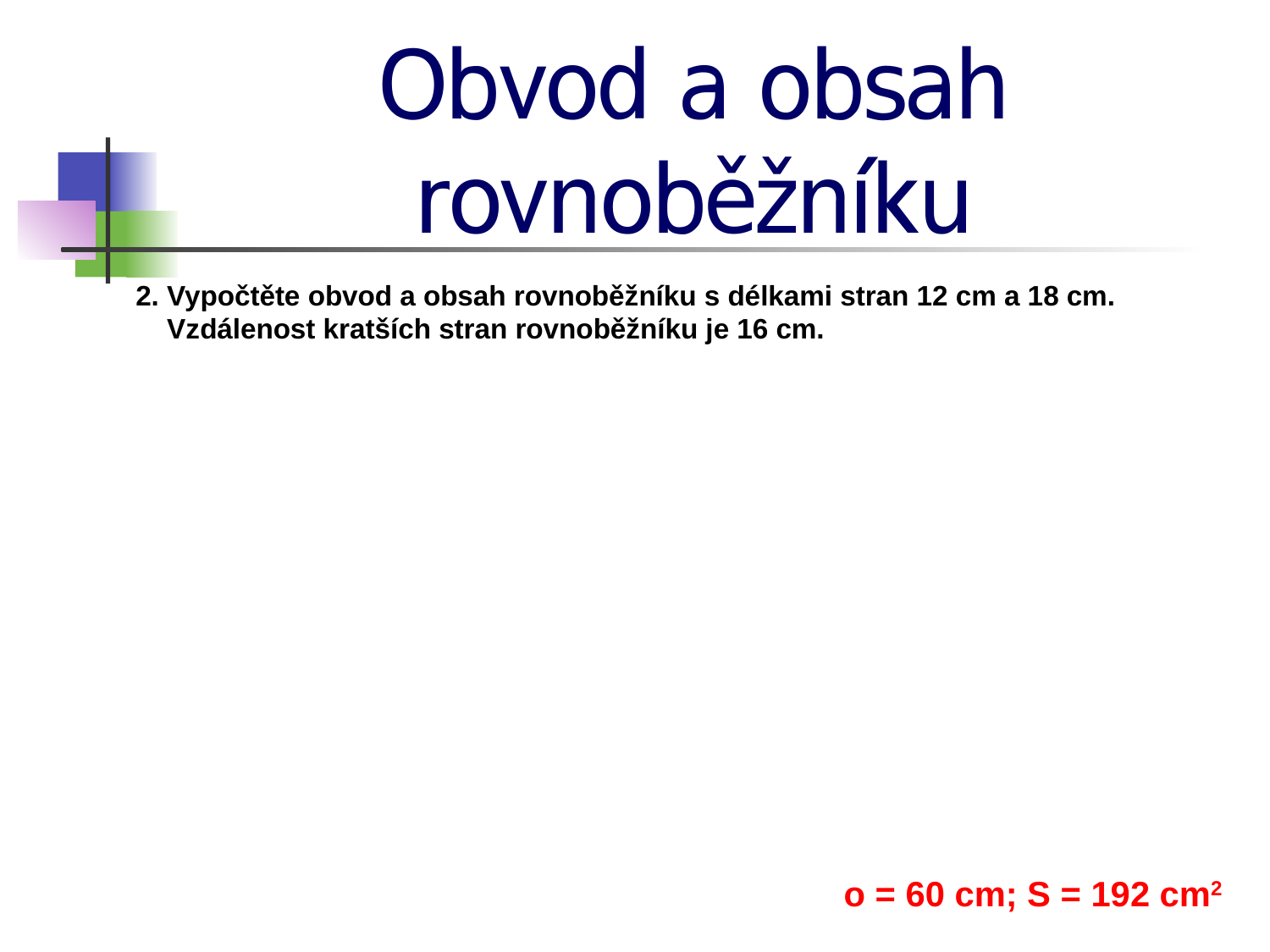

Obvod a obsah rovnoběžníku
2. Vypočtěte obvod a obsah rovnoběžníku s délkami stran 12 cm a 18 cm.
    Vzdálenost kratších stran rovnoběžníku je 16 cm.
o = 60 cm; S = 192 cm2